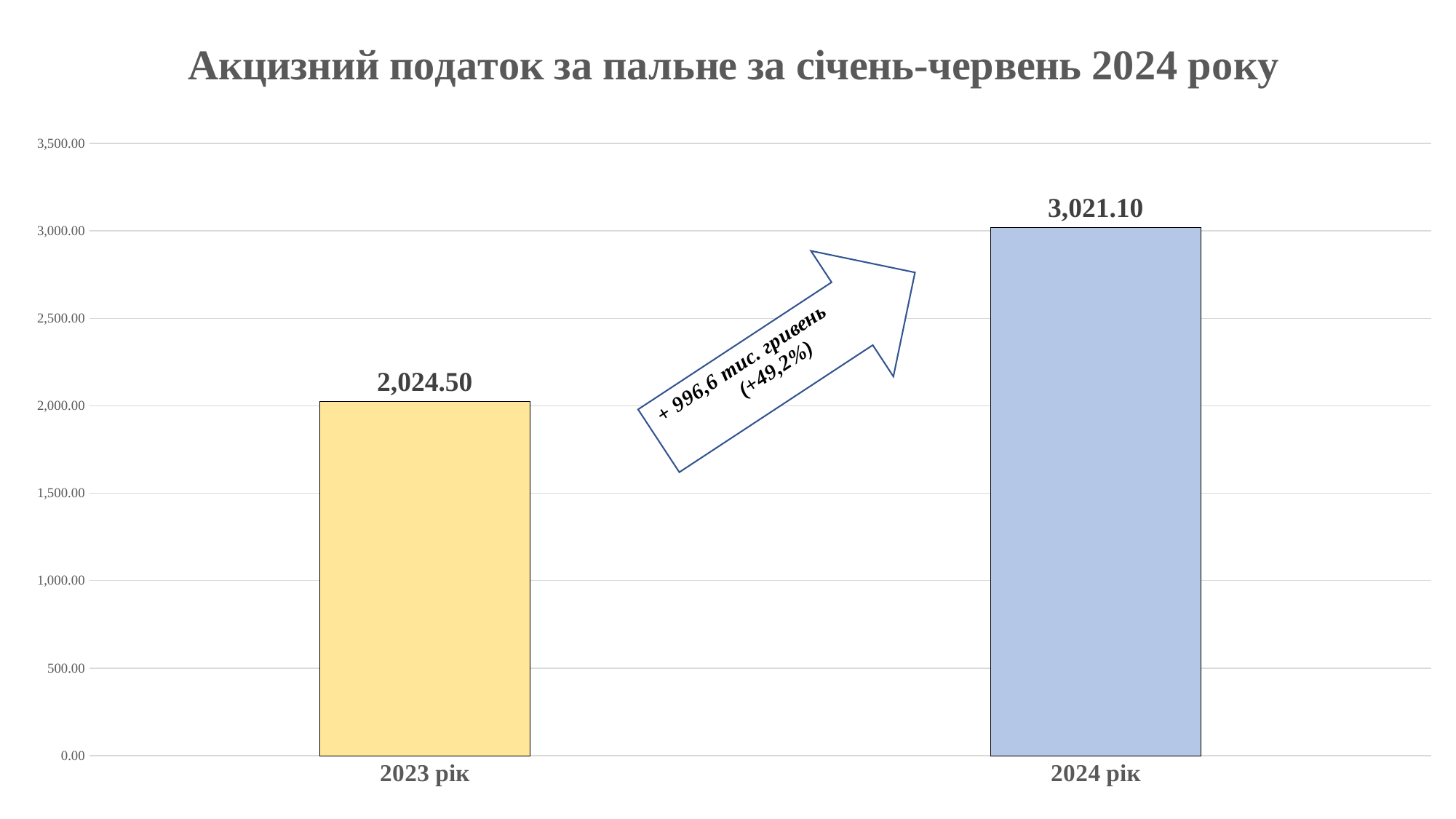

### Chart: Акцизний податок за пальне за січень-червень 2024 року

| Category |  |
|---|---|
| 2023 рік | 2024.5 |
| 2024 рік | 3021.1 |